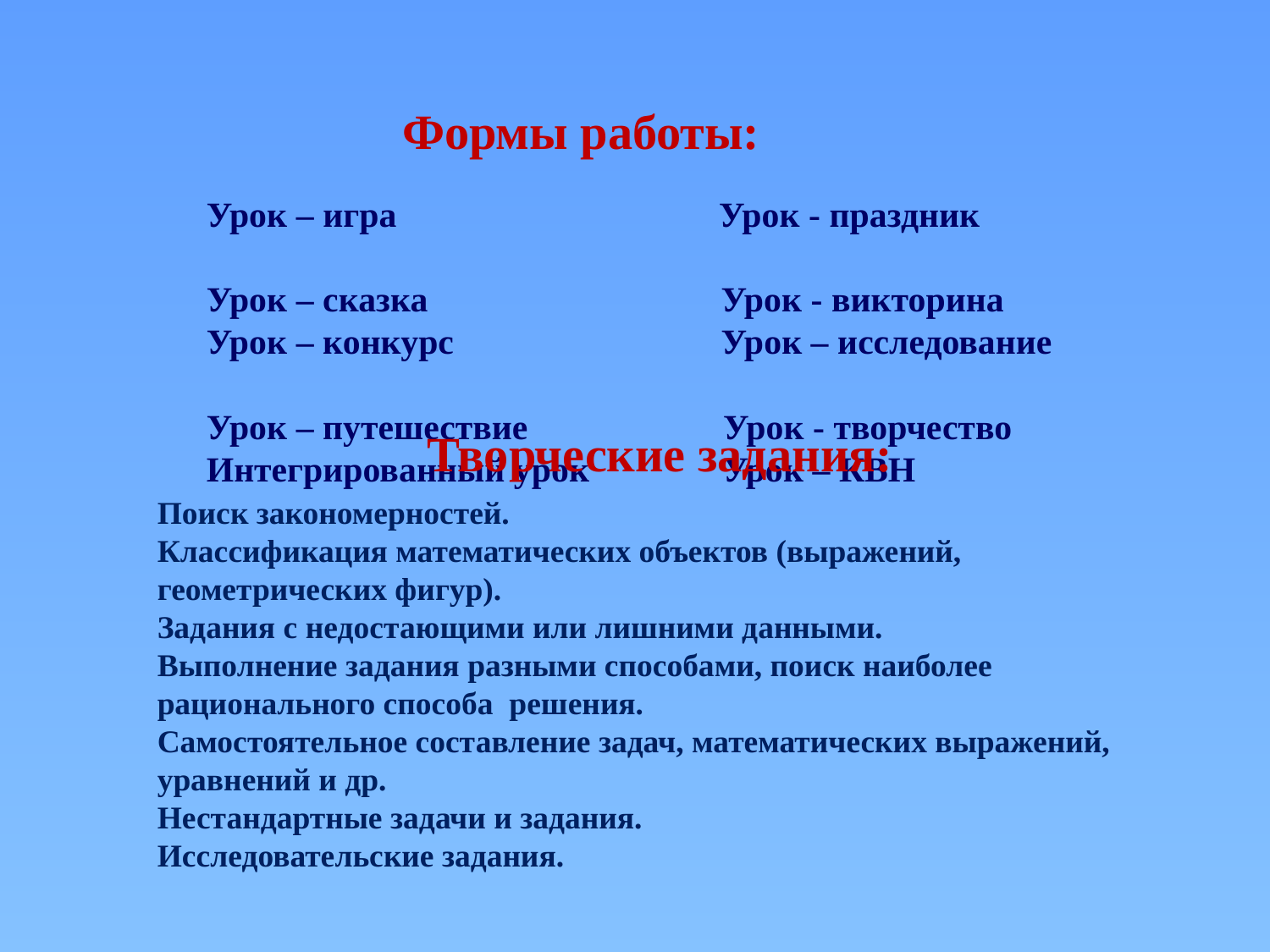

Формы работы:
 Урок – игра                                    Урок - праздник
 Урок – сказка                                 Урок - викторина
 Урок – конкурс                              Урок – исследование
 Урок – путешествие                      Урок - творчество
 Интегрированный урок               Урок – КВН
Творческие задания:
Поиск закономерностей.
Классификация математических объектов (выражений, геометрических фигур).
Задания с недостающими или лишними данными.
Выполнение задания разными способами, поиск наиболее рационального способа  решения.
Самостоятельное составление задач, математических выражений, уравнений и др.
Нестандартные задачи и задания.
Исследовательские задания.